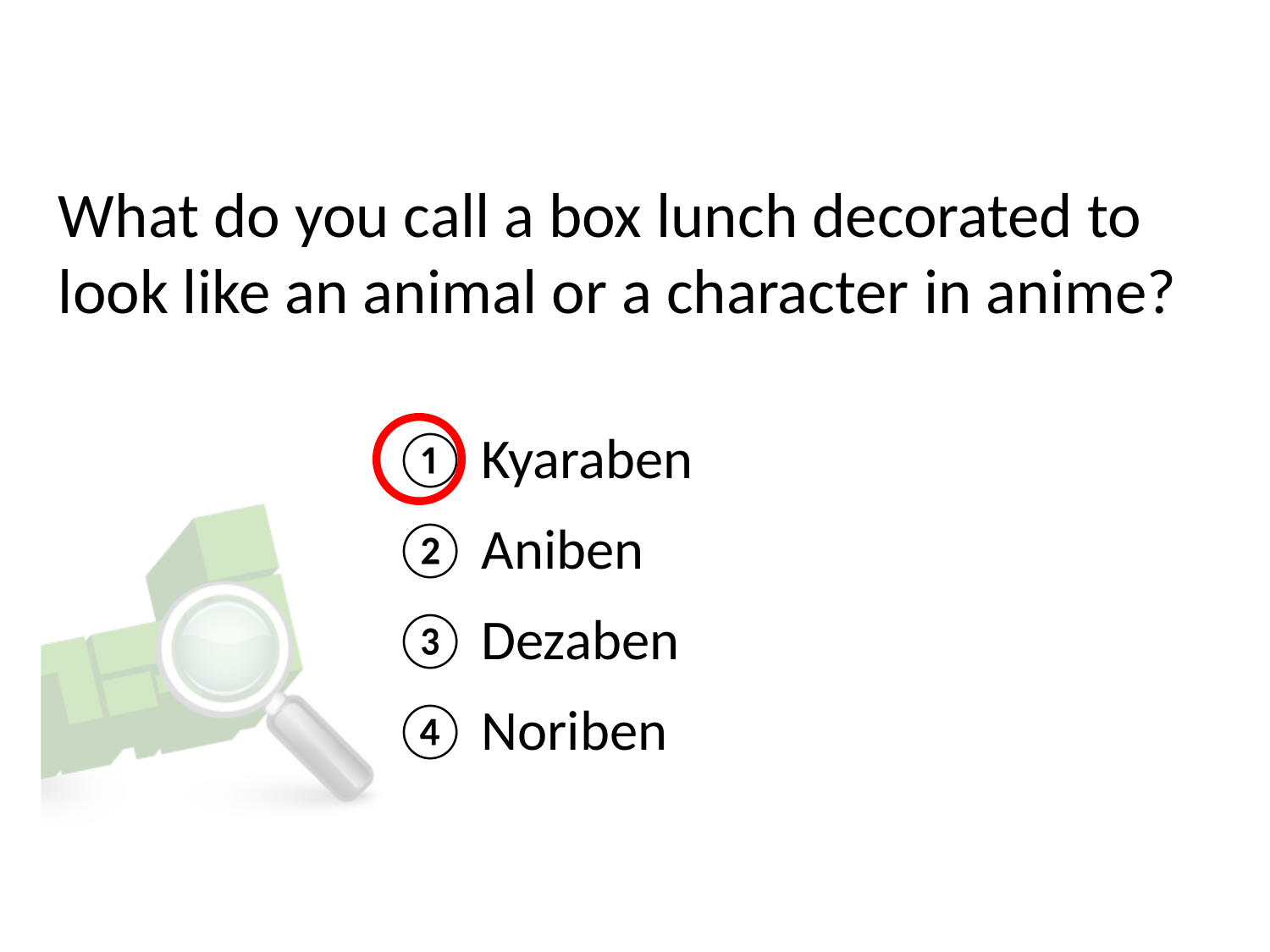

# What do you call a box lunch decorated to look like an animal or a character in anime?
① Kyaraben
② Aniben
③ Dezaben
④ Noriben